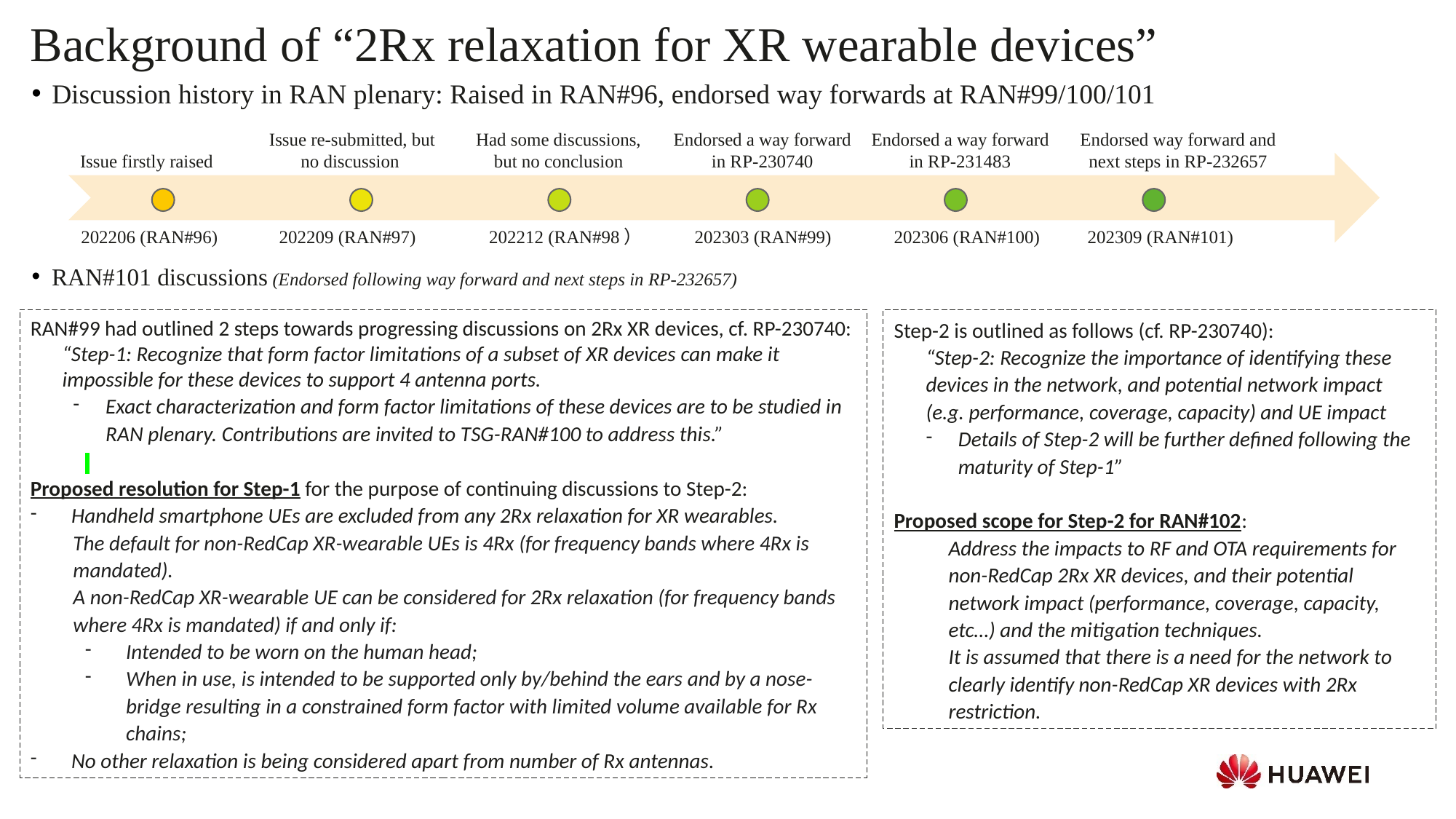

Background of “2Rx relaxation for XR wearable devices”
Discussion history in RAN plenary: Raised in RAN#96, endorsed way forwards at RAN#99/100/101

Issue re-submitted, but no discussion
Had some discussions, but no conclusion
Endorsed a way forward in RP-230740
Endorsed a way forward in RP-231483
Endorsed way forward and next steps in RP-232657
Issue firstly raised
202206 (RAN#96)
202209 (RAN#97)
202212 (RAN#98）
202303 (RAN#99)
202306 (RAN#100)
202309 (RAN#101)
RAN#101 discussions (Endorsed following way forward and next steps in RP-232657)
RAN#99 had outlined 2 steps towards progressing discussions on 2Rx XR devices, cf. RP-230740:
“Step-1: Recognize that form factor limitations of a subset of XR devices can make it impossible for these devices to support 4 antenna ports.
Exact characterization and form factor limitations of these devices are to be studied in RAN plenary. Contributions are invited to TSG-RAN#100 to address this.”

Proposed resolution for Step-1 for the purpose of continuing discussions to Step-2:
Handheld smartphone UEs are excluded from any 2Rx relaxation for XR wearables.
The default for non-RedCap XR-wearable UEs is 4Rx (for frequency bands where 4Rx is mandated).
A non-RedCap XR-wearable UE can be considered for 2Rx relaxation (for frequency bands where 4Rx is mandated) if and only if:
Intended to be worn on the human head;
When in use, is intended to be supported only by/behind the ears and by a nose-bridge resulting in a constrained form factor with limited volume available for Rx chains;
No other relaxation is being considered apart from number of Rx antennas.
Step-2 is outlined as follows (cf. RP-230740):
“Step-2: Recognize the importance of identifying these devices in the network, and potential network impact (e.g. performance, coverage, capacity) and UE impact
Details of Step-2 will be further defined following the maturity of Step-1”

Proposed scope for Step-2 for RAN#102:
Address the impacts to RF and OTA requirements for non-RedCap 2Rx XR devices, and their potential network impact (performance, coverage, capacity, etc…) and the mitigation techniques.
It is assumed that there is a need for the network to clearly identify non-RedCap XR devices with 2Rx restriction.